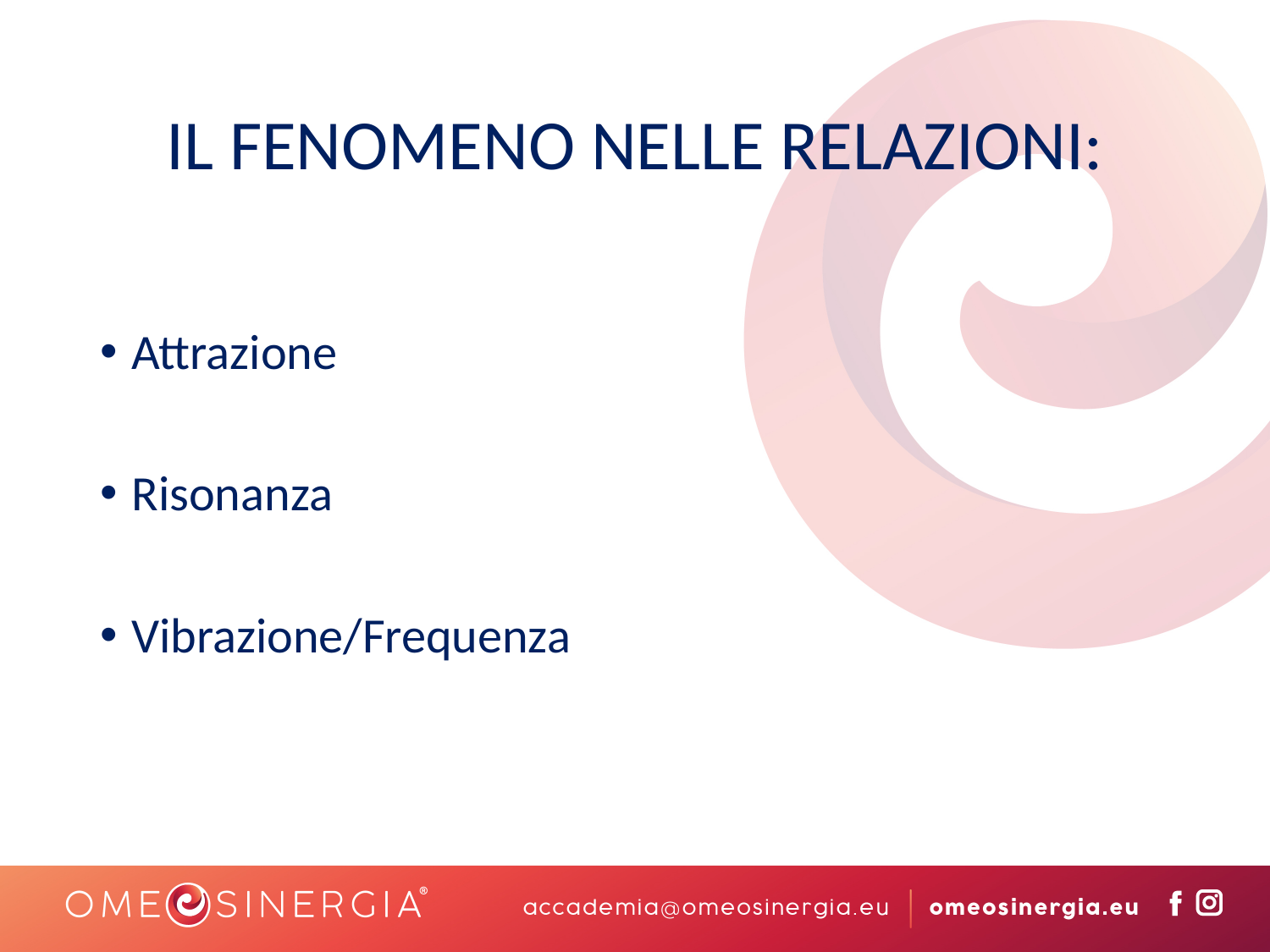

# IL FENOMENO NELLE RELAZIONI:
Attrazione

Risonanza

Vibrazione/Frequenza